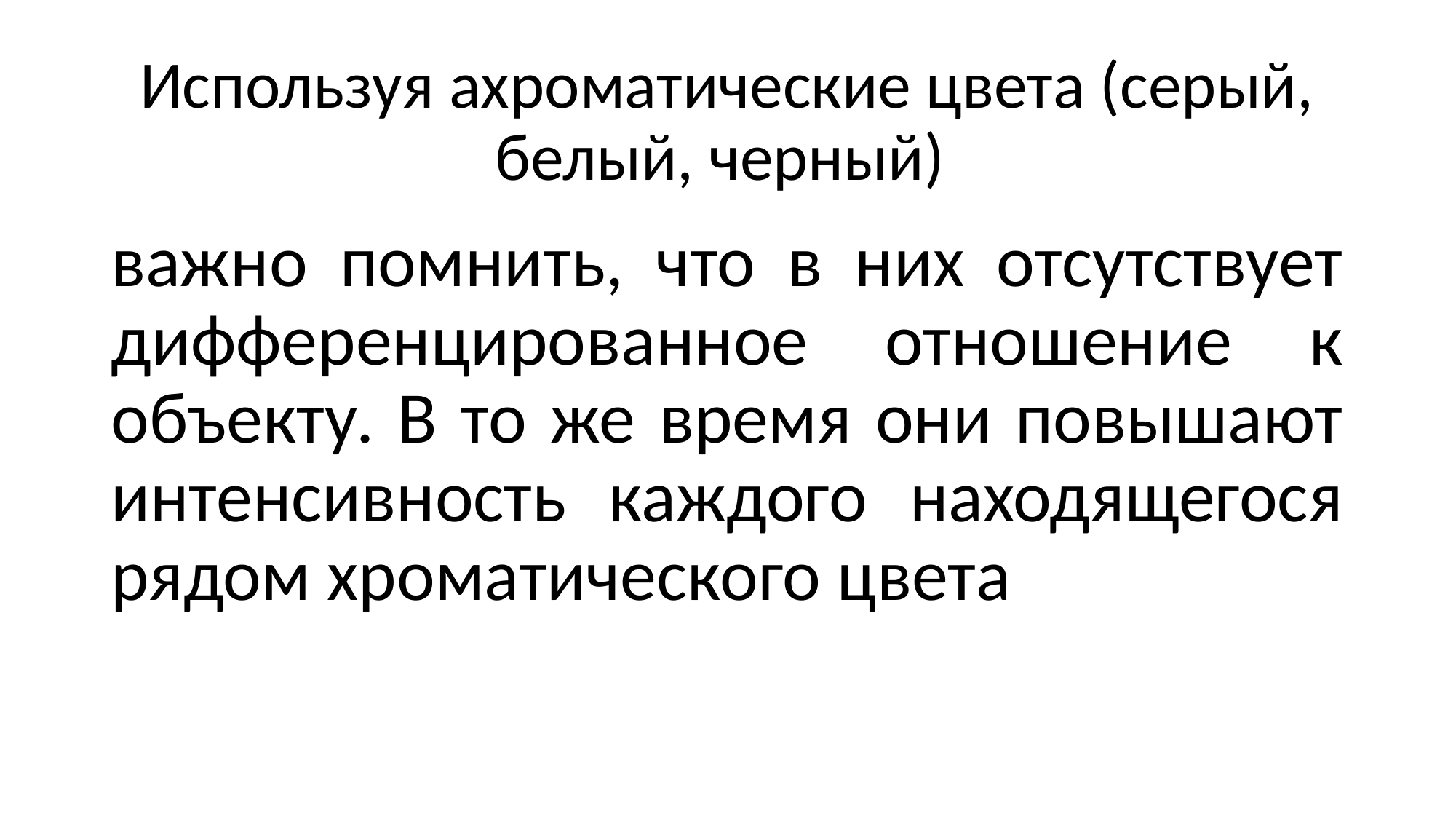

# Используя ахроматические цвета (серый, белый, черный)
важно помнить, что в них отсутствует дифференцированное отношение к объекту. В то же время они повышают интенсивность каждого находящегося рядом хроматического цвета